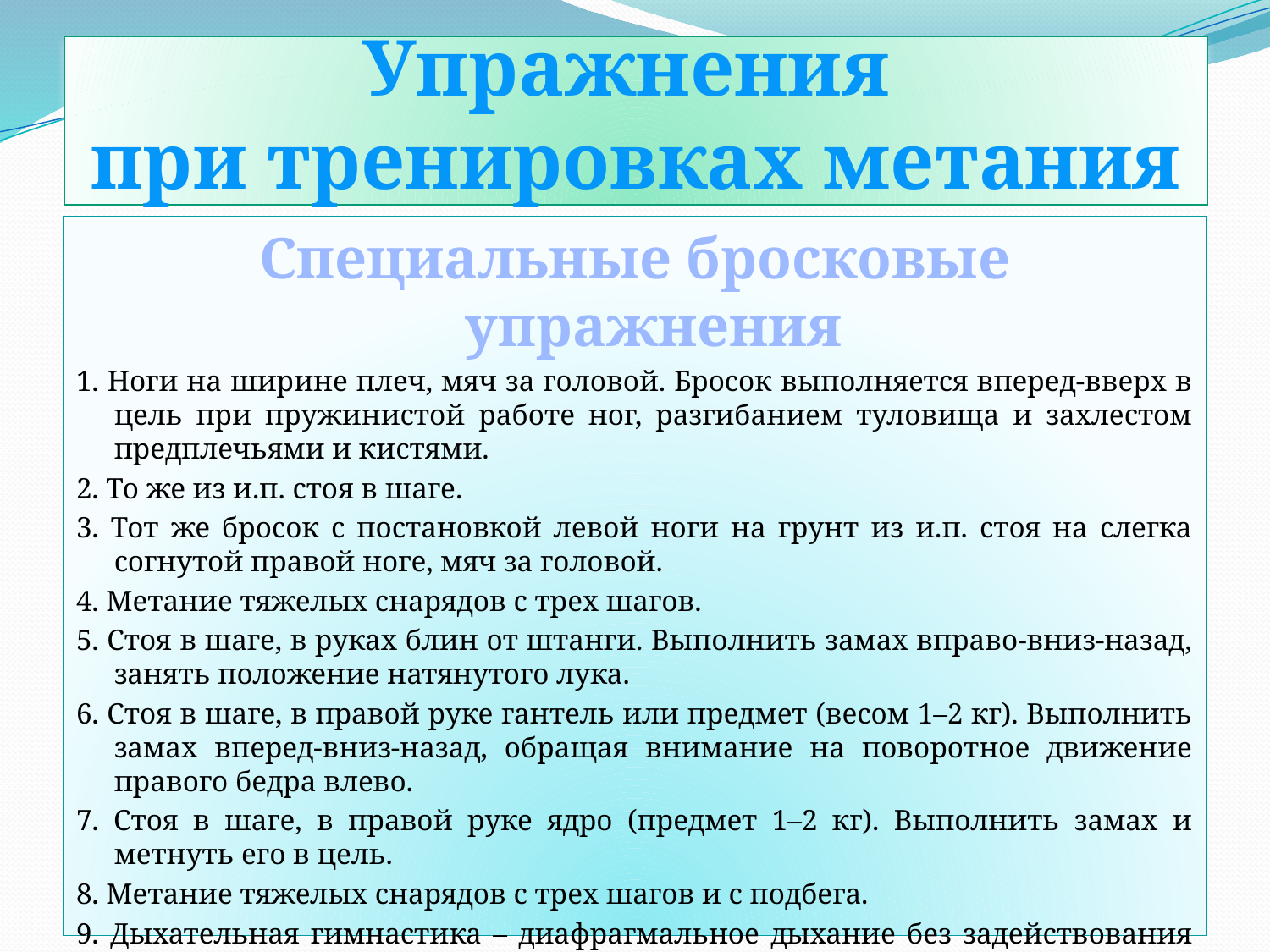

# Упражнения при тренировках метания
Специальные бросковые упражнения
1. Ноги на ширине плеч, мяч за головой. Бросок выполняется вперед-вверх в цель при пружинистой работе ног, разгибанием туловища и захлестом предплечьями и кистями.
2. То же из и.п. стоя в шаге.
3. Тот же бросок с постановкой левой ноги на грунт из и.п. стоя на слегка согнутой правой ноге, мяч за головой.
4. Метание тяжелых снарядов с трех шагов.
5. Стоя в шаге, в руках блин от штанги. Выполнить замах вправо-вниз-назад, занять положение натянутого лука.
6. Стоя в шаге, в правой руке гантель или предмет (весом 1–2 кг). Выполнить замах вперед-вниз-назад, обращая внимание на поворотное движение правого бедра влево.
7. Стоя в шаге, в правой руке ядро (предмет 1–2 кг). Выполнить замах и метнуть его в цель.
8. Метание тяжелых снарядов с трех шагов и с подбега.
9. Дыхательная гимнастика – диафрагмальное дыхание без задействования межреберных мышц.